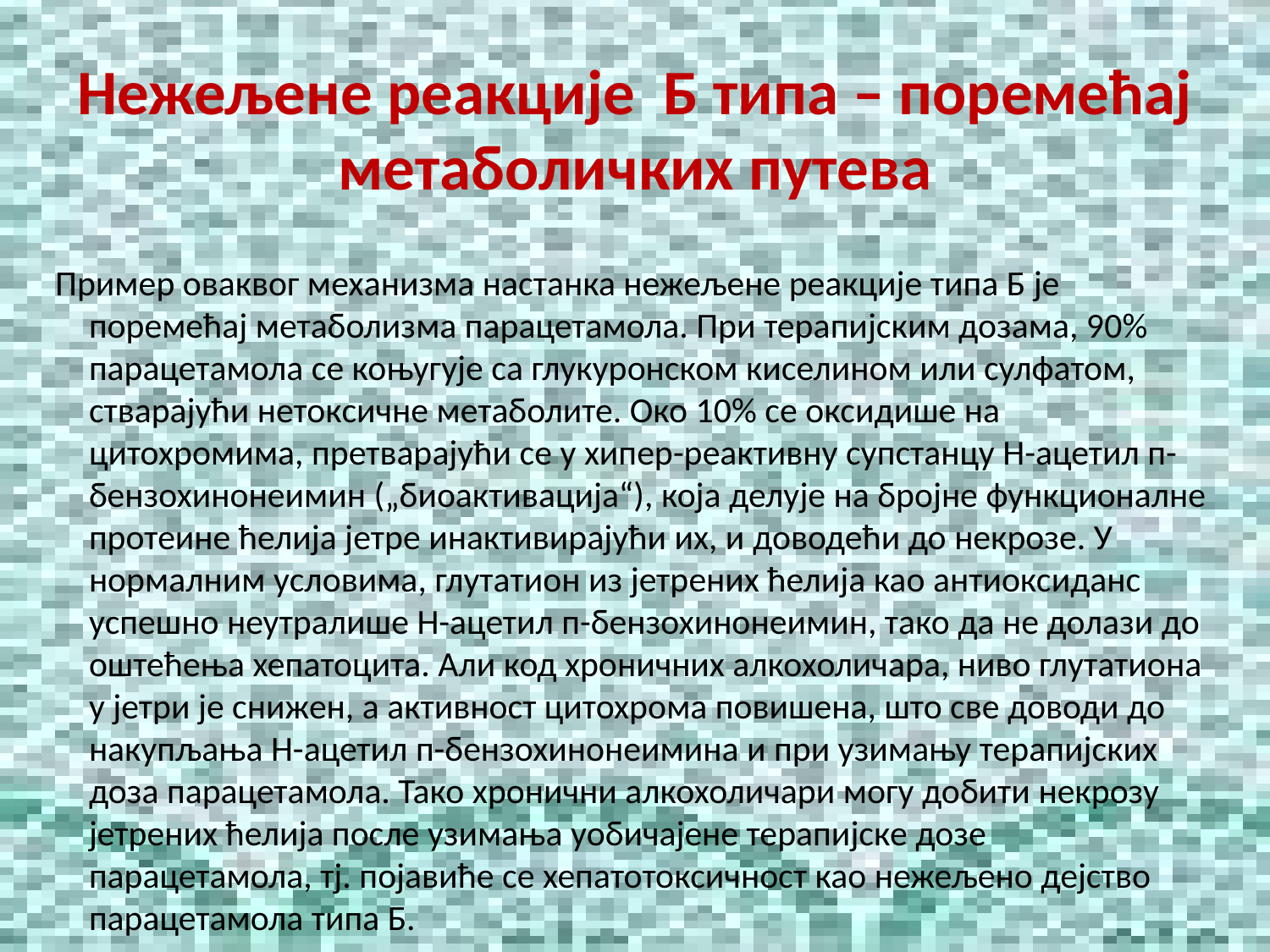

# Нежељене реакције  Б типа – поремећај метаболичких путева
Пример оваквог механизма настанка нежељене реакције типа Б је поремећај метаболизма парацетамола. При терапијским дозама, 90% парацетамола се коњугује са глукуронском киселином или сулфатом, стварајући нетоксичне метаболите. Око 10% се оксидише на цитохромима, претварајући се у хипер-реактивну супстанцу Н-ацетил п-бензохинонеимин („биоактивација“), која делује на бројне функционалне протеине ћелија јетре инактивирајући их, и доводећи до некрозе. У нормалним условима, глутатион из јетрених ћелија као антиоксиданс успешно неутралише Н-ацетил п-бензохинонеимин, тако да не долази до оштећења хепатоцита. Али код хроничних алкохоличара, ниво глутатиона у јетри је снижен, а активност цитохрома повишена, што све доводи до накупљања Н-ацетил п-бензохинонеимина и при узимању терапијских доза парацетамола. Тако хронични алкохоличари могу добити некрозу јетрених ћелија после узимања уобичајене терапијске дозе парацетамола, тј. појавиће се хепатотоксичност као нежељено дејство парацетамола типа Б.